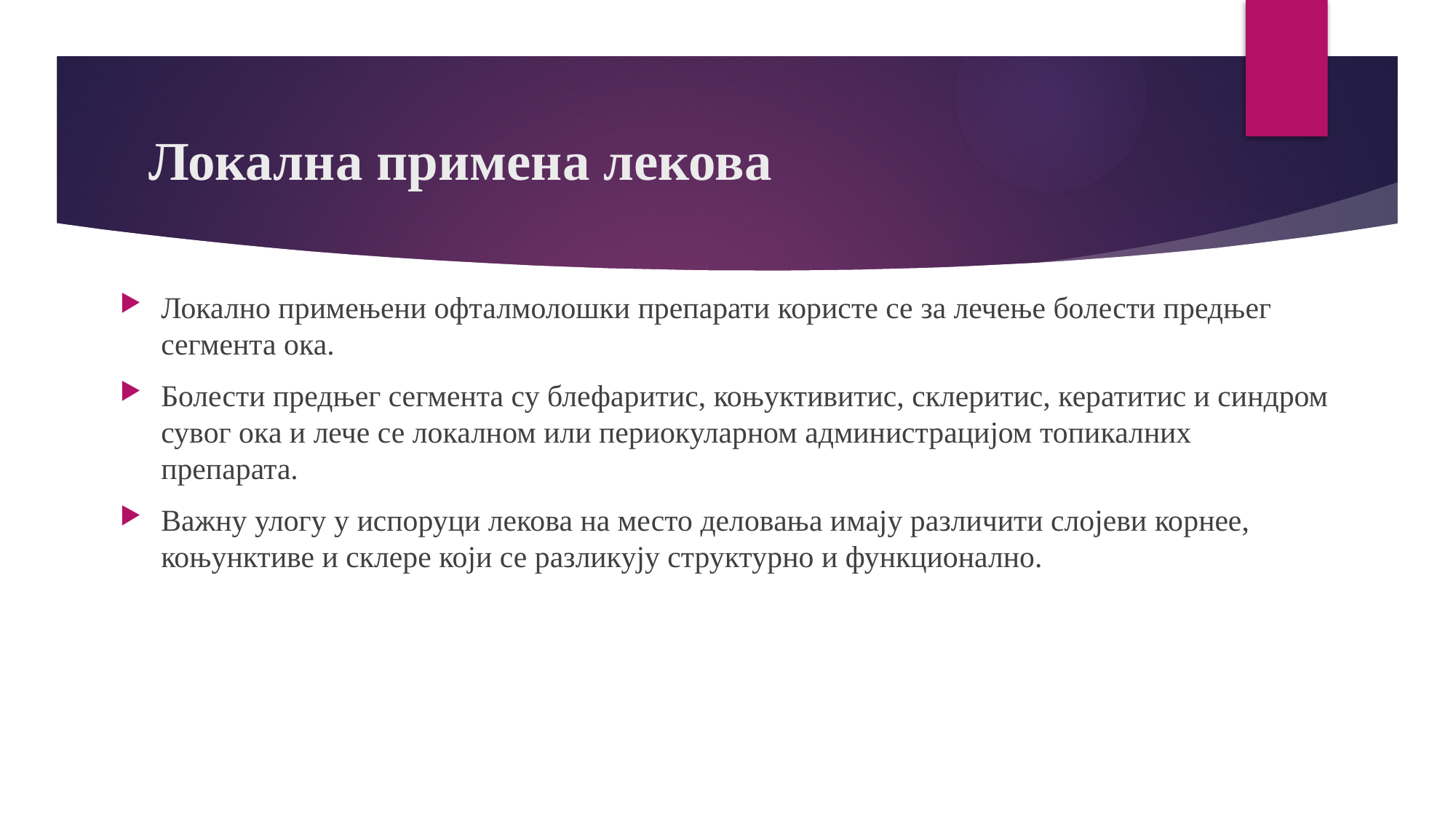

# Локална примена лекова
Локално примењени офталмолошки препарати користе се за лечење болести предњег сегмента ока.
Болести предњег сегмента су блефаритис, коњуктивитис, склеритис, кератитис и синдром сувог ока и лече се локалном или периокуларном администрацијом топикалних препарата.
Важну улогу у испоруци лекова на место деловања имају различити слојеви корнее, коњунктиве и склере који се разликују структурно и функционално.